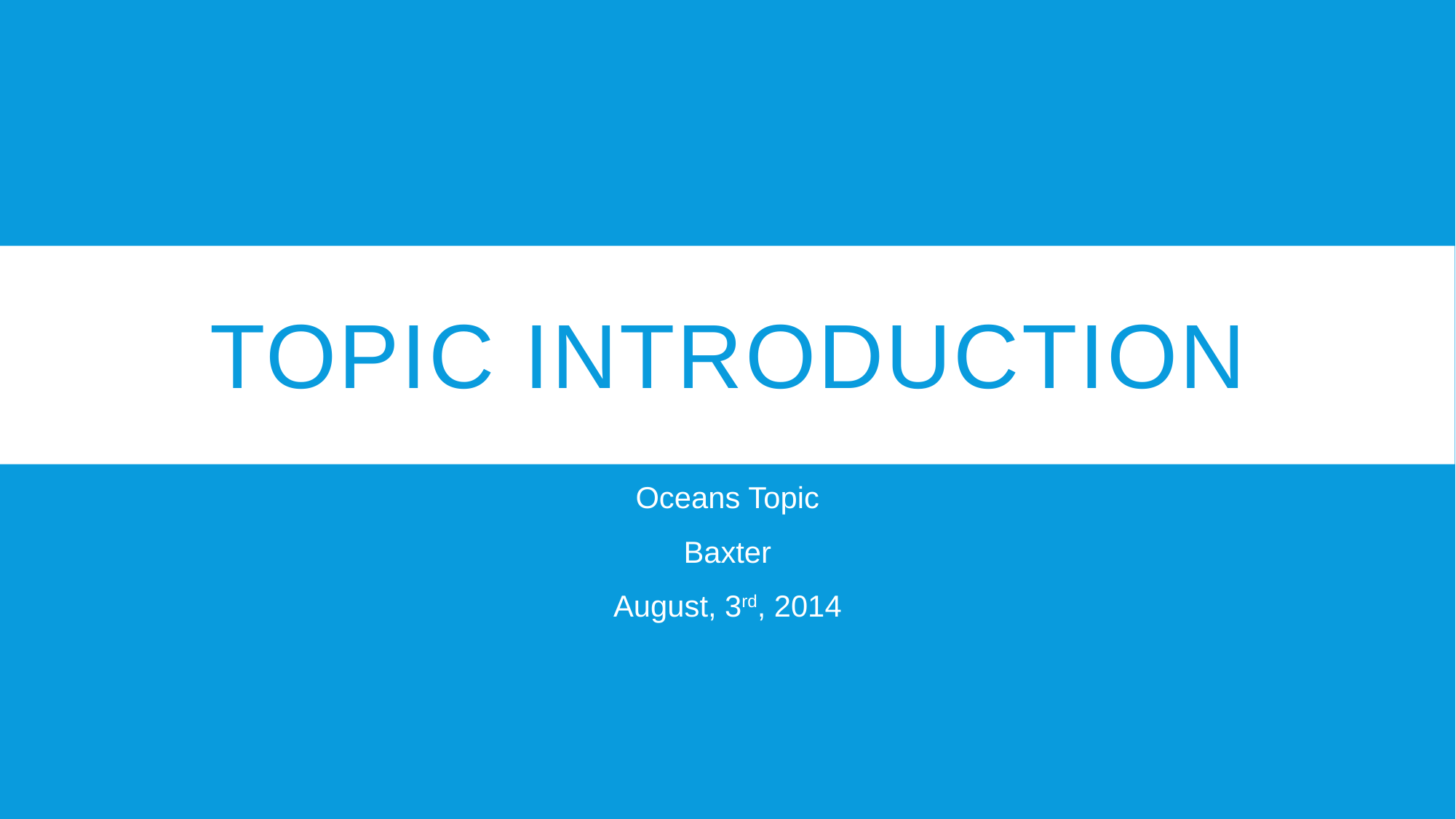

# Topic Introduction
Oceans Topic
Baxter
August, 3rd, 2014